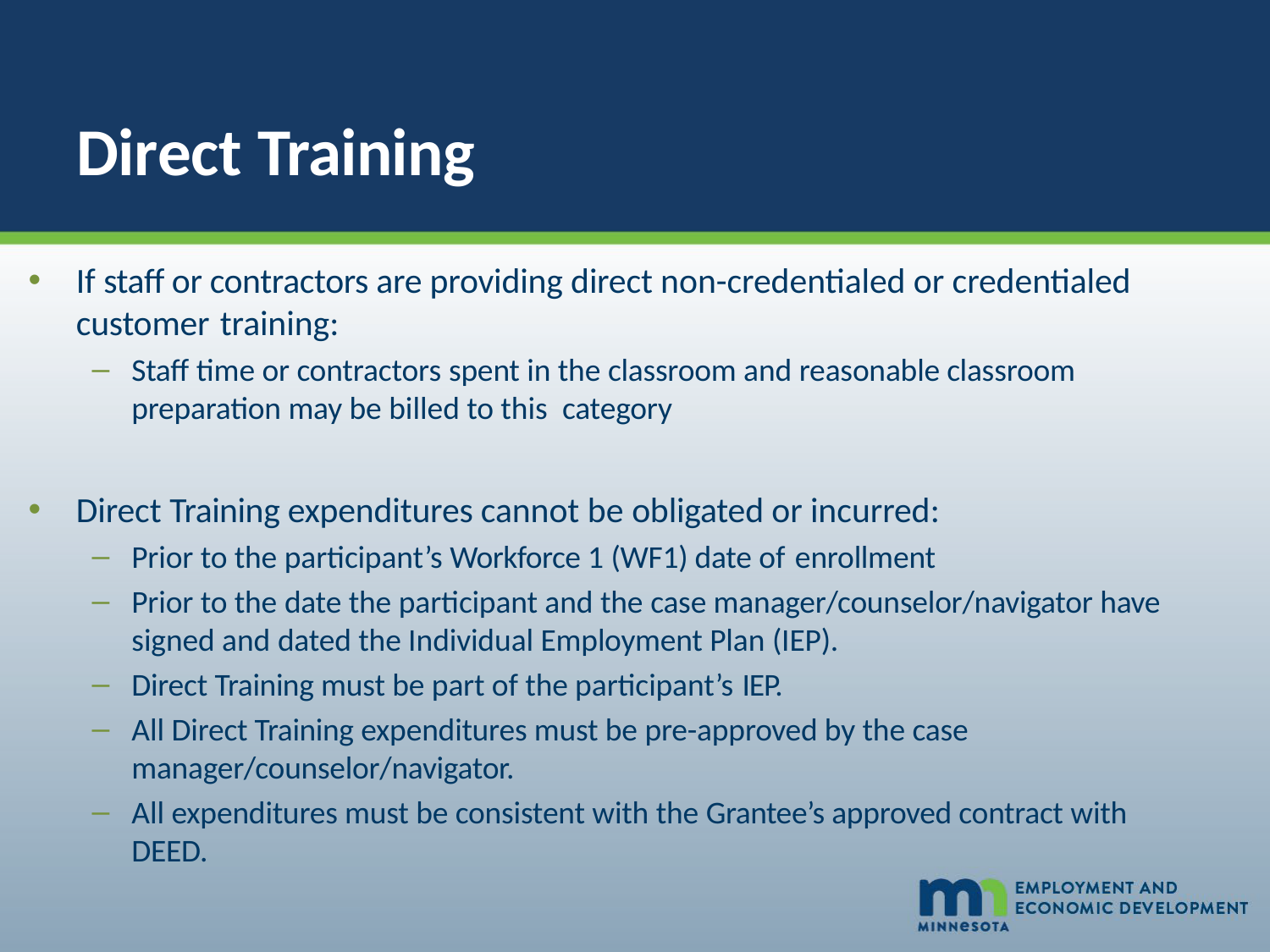

# Direct Training
If staff or contractors are providing direct non-credentialed or credentialed customer training:
Staff time or contractors spent in the classroom and reasonable classroom preparation may be billed to this  category

Direct Training expenditures cannot be obligated or incurred:
Prior to the participant’s Workforce 1 (WF1) date of enrollment
Prior to the date the participant and the case manager/counselor/navigator have signed and dated the Individual Employment Plan (IEP).
Direct Training must be part of the participant’s IEP.
All Direct Training expenditures must be pre-approved by the case  manager/counselor/navigator.
All expenditures must be consistent with the Grantee’s approved contract with DEED.